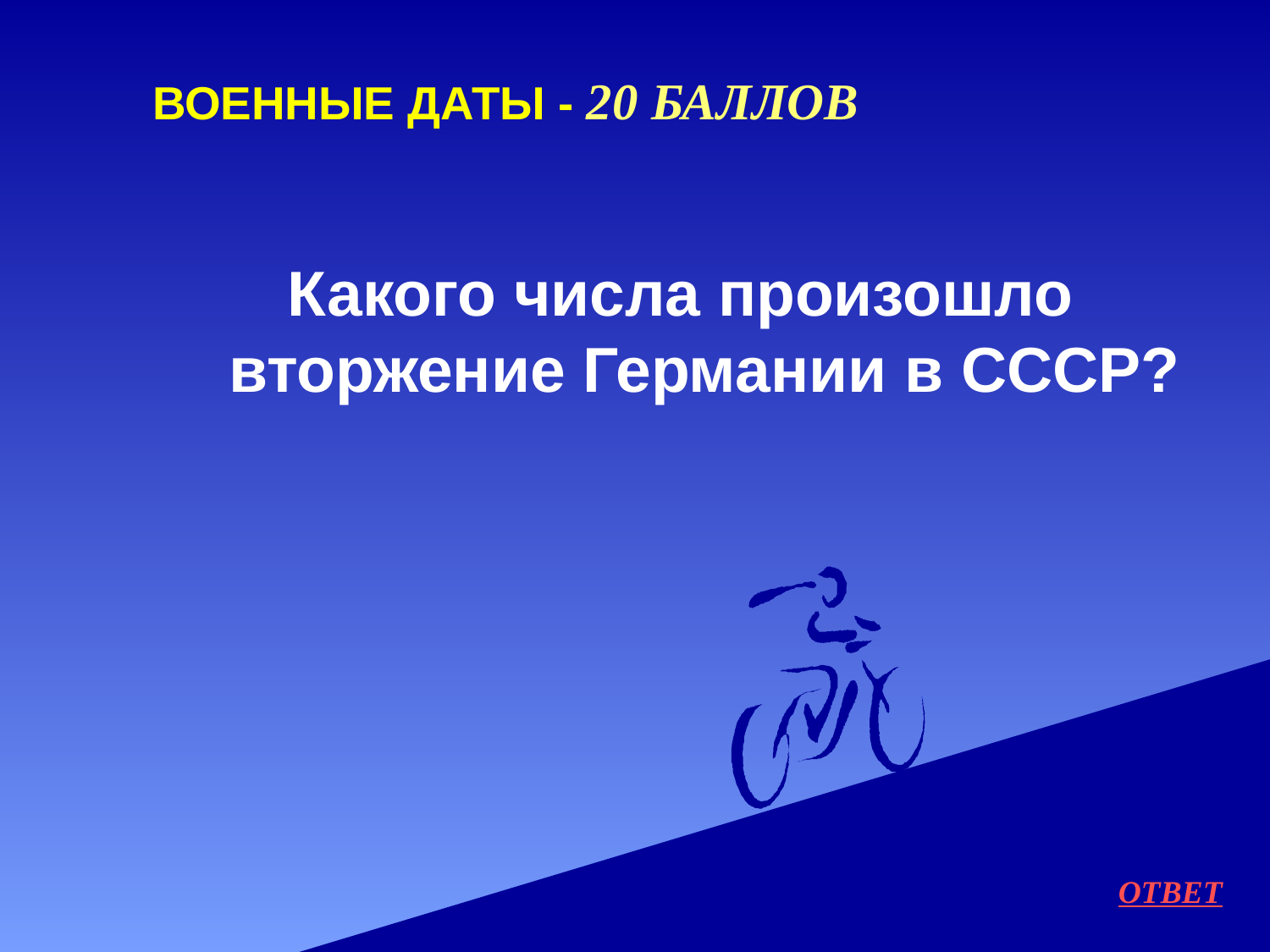

# военные даты - 20 баллов
Какого числа произошло вторжение Германии в СССР?
ОТВЕТ